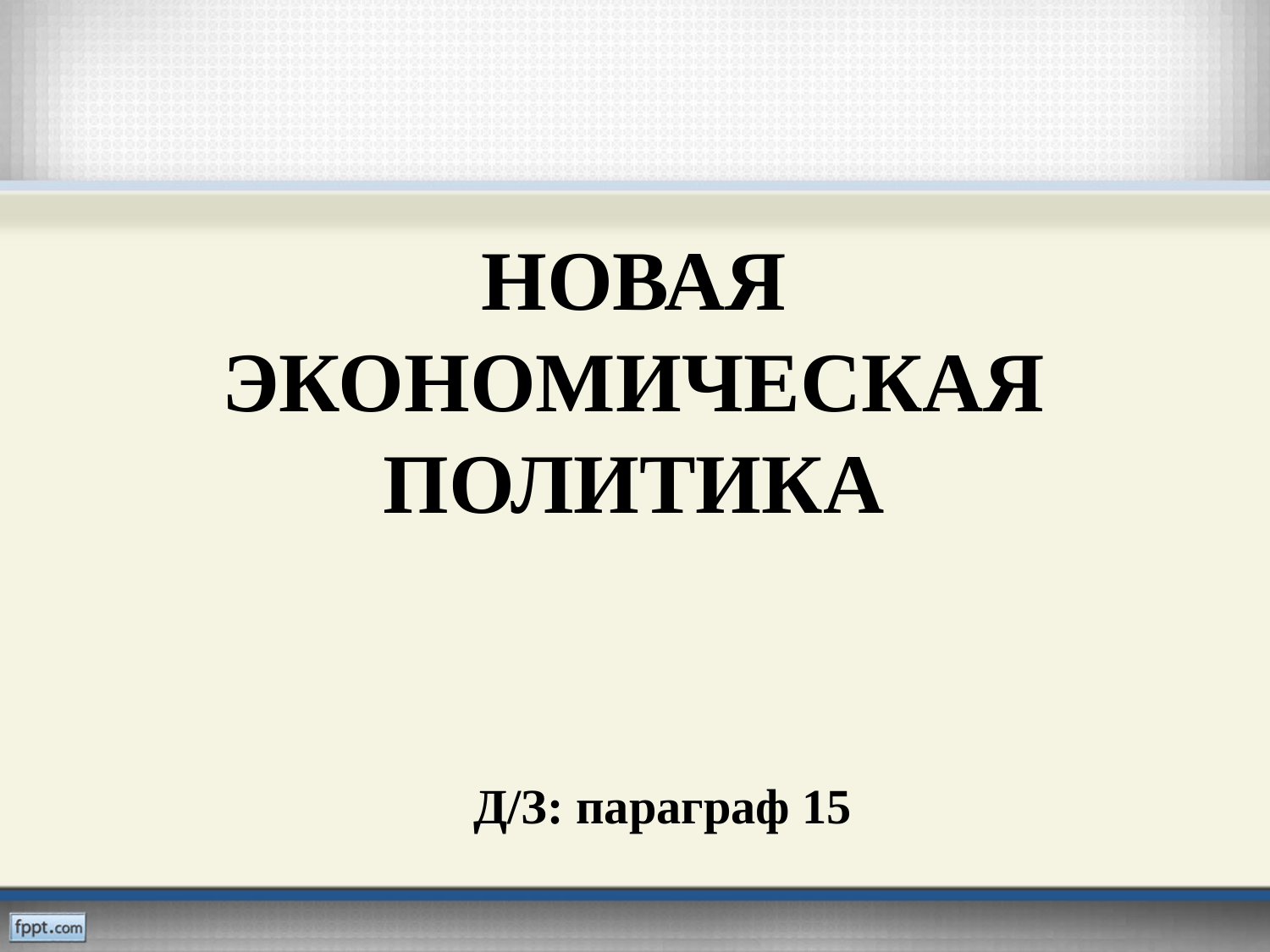

# НОВАЯ ЭКОНОМИЧЕСКАЯ ПОЛИТИКА
Д/З: параграф 15